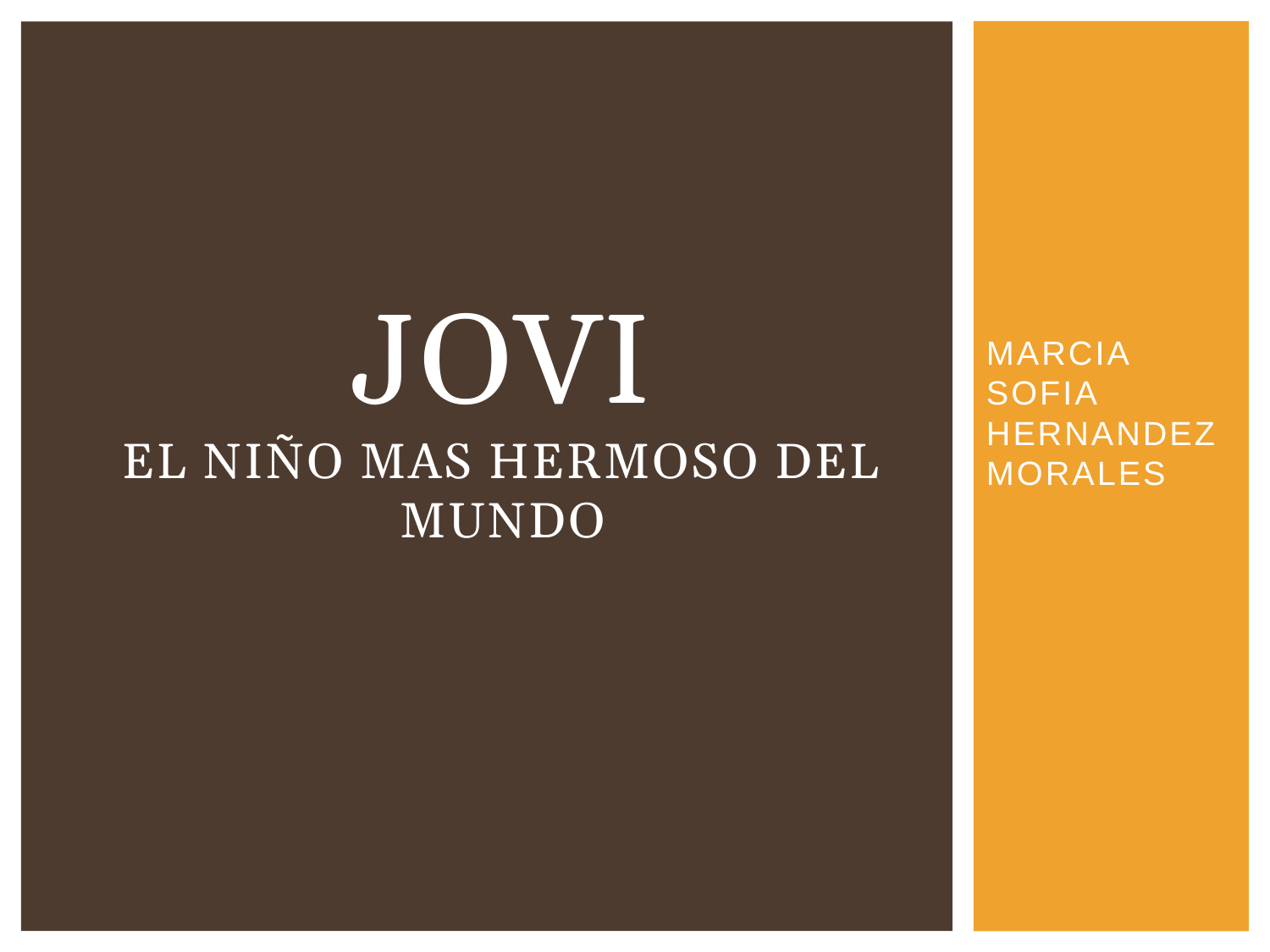

# Jovi EL NIÑO MAS HERMOSO DEL MUNDO
MARCIA SOFIA HERNANDEZ MORALES